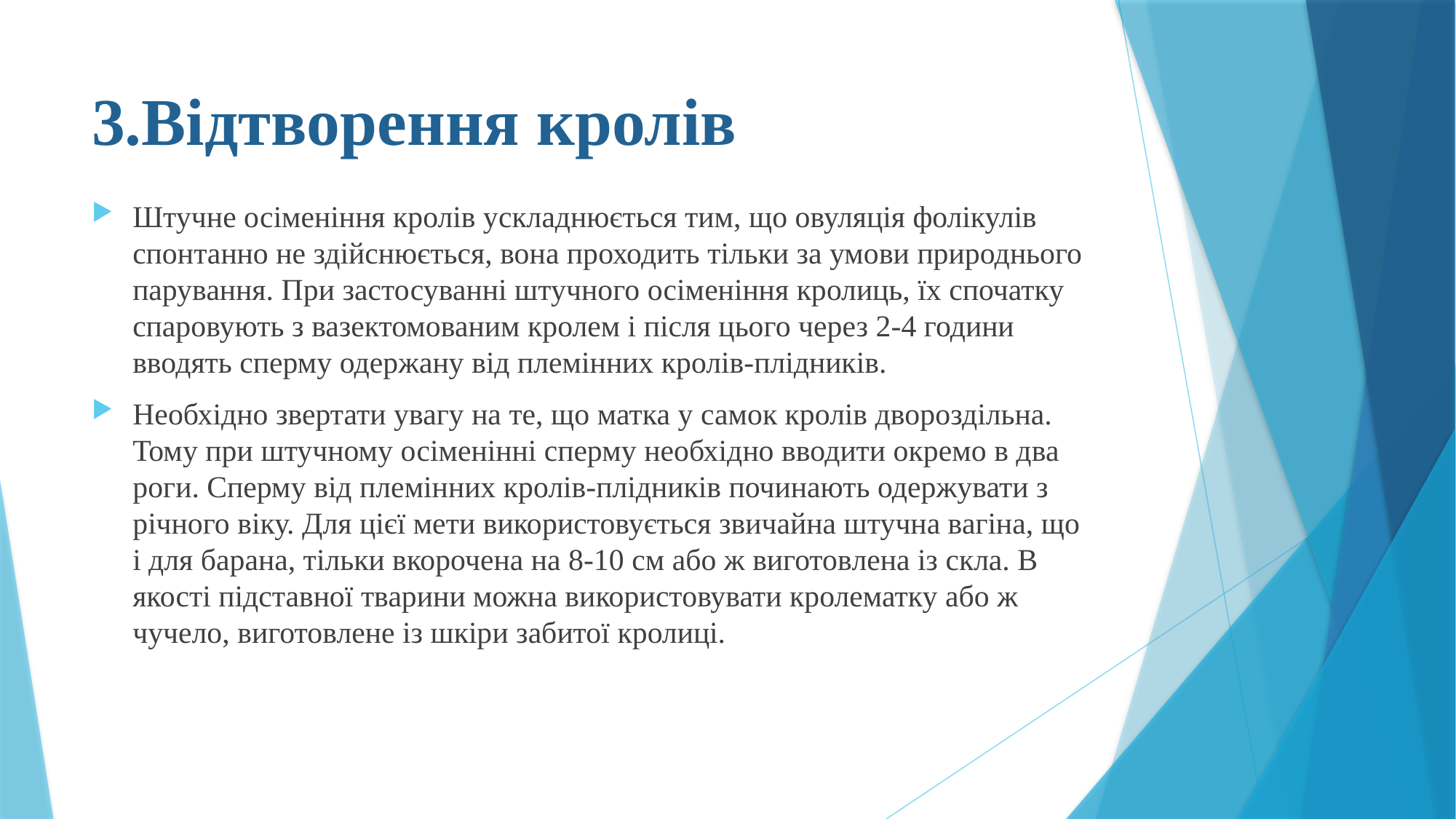

# 3.Відтворення кролів
Штучне осіменіння кролів ускладнюється тим, що овуляція фолікулів спонтанно не здійснюється, вона проходить тільки за умови природнього парування. При застосуванні штучного осіменіння кролиць, їх спочатку спаровують з вазектомованим кролем і після цього через 2-4 години вводять сперму одержану від племінних кролів-плідників.
Необхідно звертати увагу на те, що матка у самок кролів двороздільна. Тому при штучному осіменінні сперму необхідно вводити окремо в два роги. Сперму від племінних кролів-плідників починають одержувати з річного віку. Для цієї мети використовується звичайна штучна вагіна, що і для барана, тільки вкорочена на 8-10 см або ж виготовлена із скла. В якості підставної тварини можна використовувати кролематку або ж чучело, виготовлене із шкіри забитої кролиці.